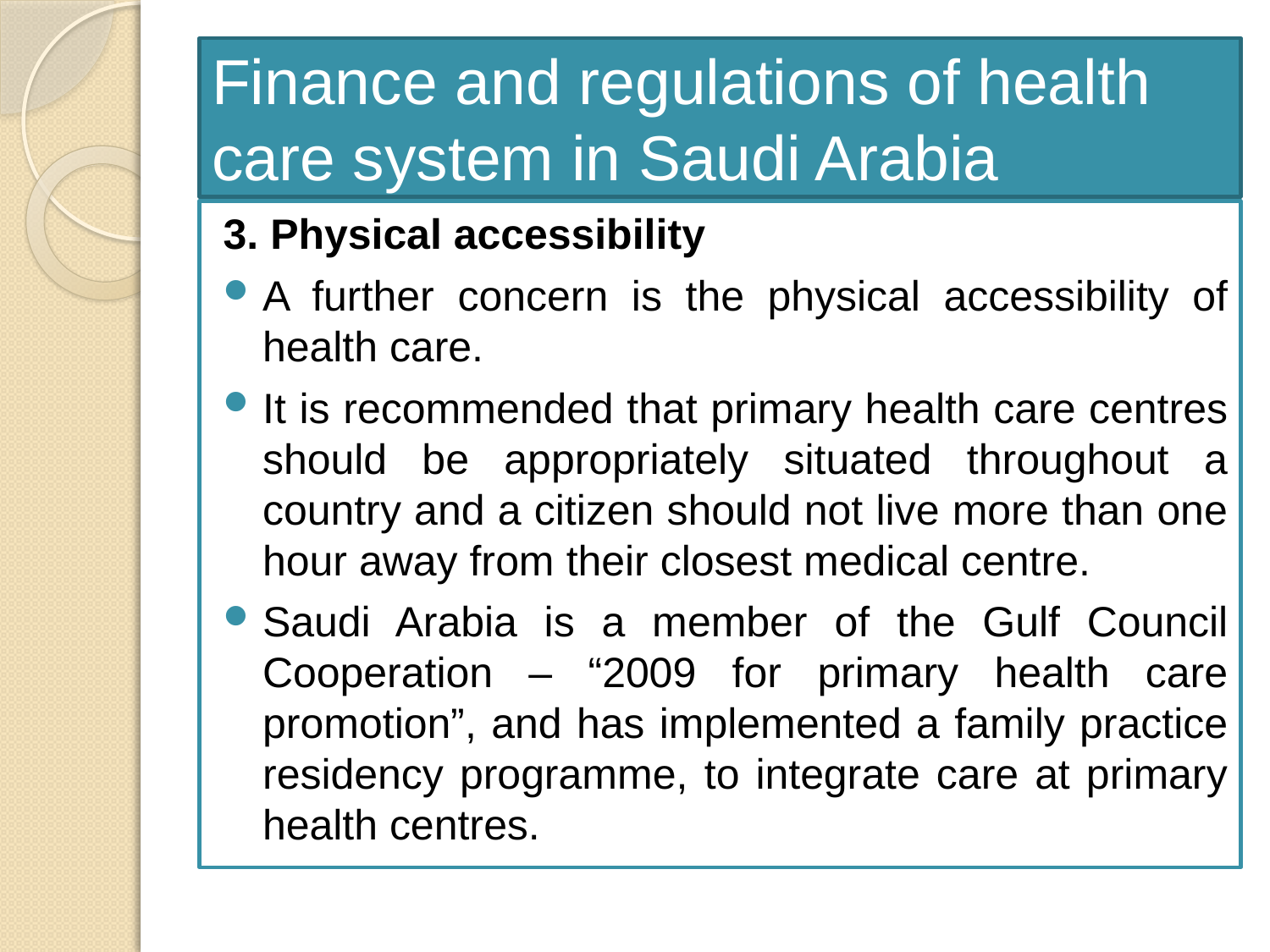

# Finance and regulations of health care system in Saudi Arabia
3. Physical accessibility
A further concern is the physical accessibility of health care.
It is recommended that primary health care centres should be appropriately situated throughout a country and a citizen should not live more than one hour away from their closest medical centre.
Saudi Arabia is a member of the Gulf Council Cooperation – “2009 for primary health care promotion”, and has implemented a family practice residency programme, to integrate care at primary health centres.